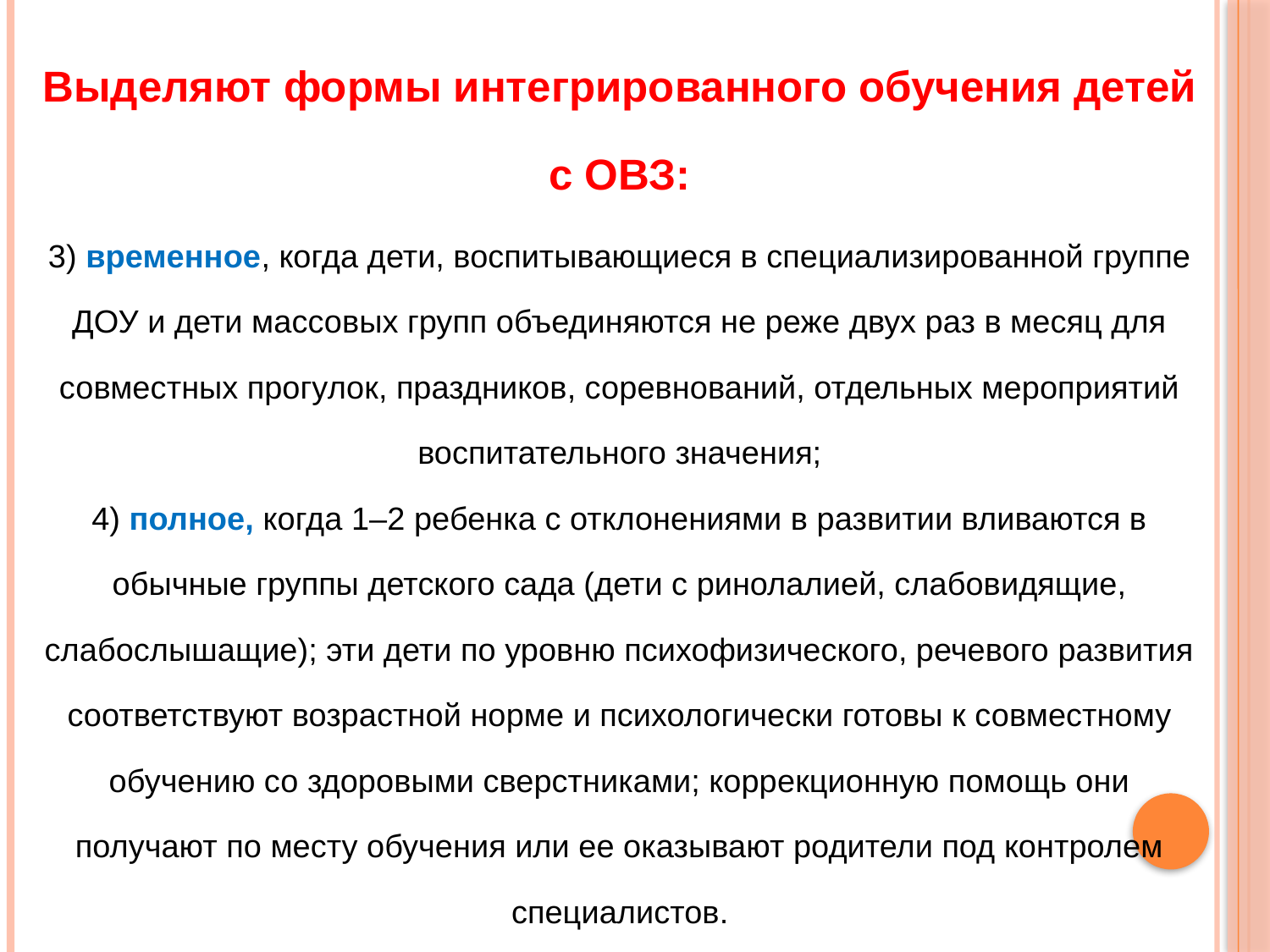

Выделяют формы интегрированного обучения детей с ОВЗ:
3) временное, когда дети, воспитывающиеся в специализированной группе ДОУ и дети массовых групп объединяются не реже двух раз в месяц для совместных прогулок, праздников, соревнований, отдельных мероприятий воспитательного значения;
4) полное, когда 1–2 ребенка с отклонениями в развитии вливаются в обычные группы детского сада (дети с ринолалией, слабовидящие, слабослышащие); эти дети по уровню психофизического, речевого развития соответствуют возрастной норме и психологически готовы к совместному обучению со здоровыми сверстниками; коррекционную помощь они получают по месту обучения или ее оказывают родители под контролем специалистов.